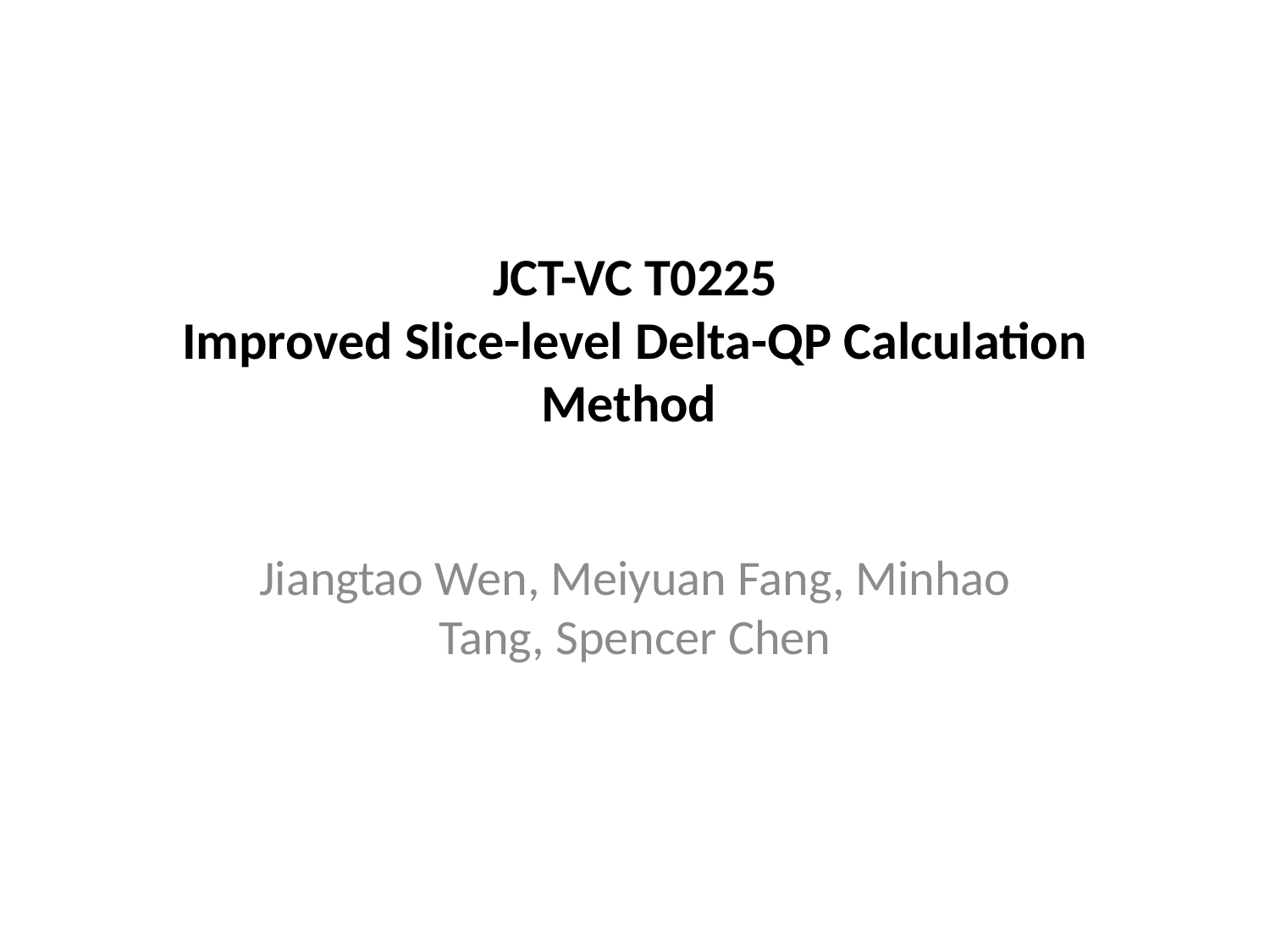

# JCT-VC T0225 Improved Slice-level Delta-QP Calculation Method
Jiangtao Wen, Meiyuan Fang, Minhao Tang, Spencer Chen